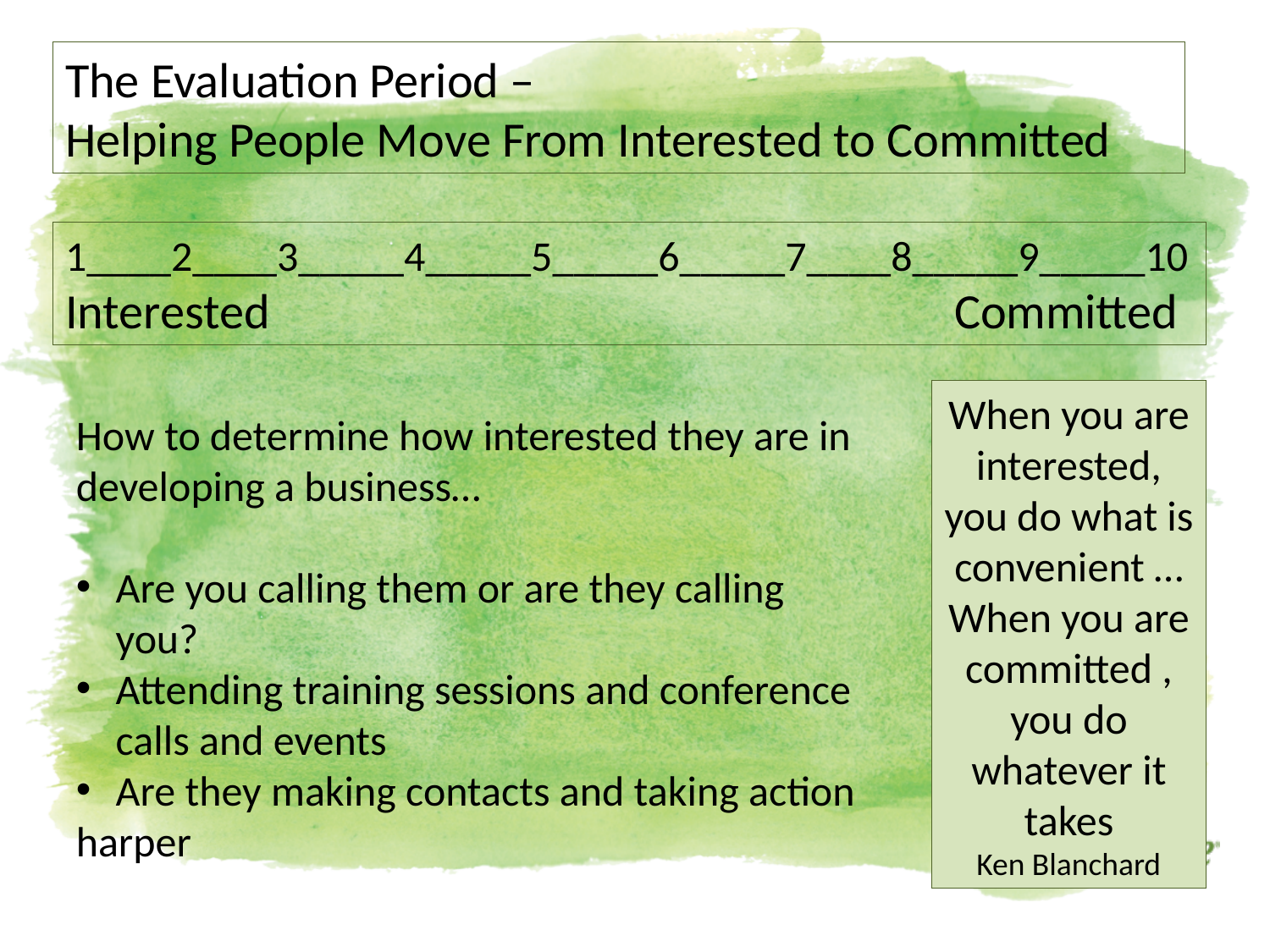

The Evaluation Period –
Helping People Move From Interested to Committed
1____2____3_____4_____5_____6_____7____8_____9_____10 Interested 						Committed
When you are interested, you do what is convenient …
When you are committed , you do whatever it takes
Ken Blanchard
How to determine how interested they are in developing a business…

Are you calling them or are they calling you?
Attending training sessions and conference calls and events
Are they making contacts and taking action
harper